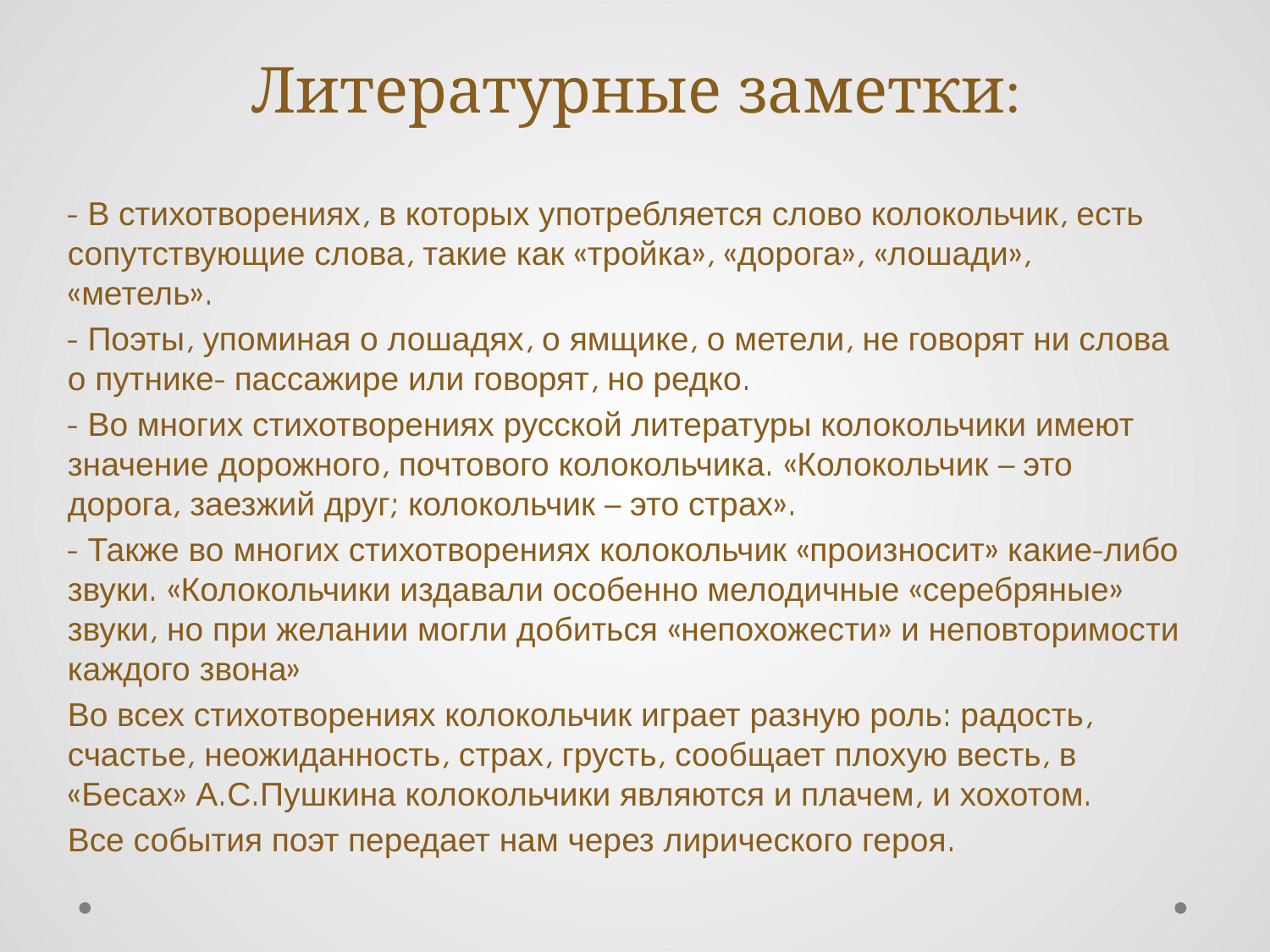

# Литературные заметки:
- В стихотворениях, в которых употребляется слово колокольчик, есть сопутствующие слова, такие как «тройка», «дорога», «лошади», «метель».
- Поэты, упоминая о лошадях, о ямщике, о метели, не говорят ни слова о путнике- пассажире или говорят, но редко.
- Во многих стихотворениях русской литературы колокольчики имеют значение дорожного, почтового колокольчика. «Колокольчик – это дорога, заезжий друг; колокольчик – это страх».
- Также во многих стихотворениях колокольчик «произносит» какие-либо звуки. «Колокольчики издавали особенно мелодичные «серебряные» звуки, но при желании могли добиться «непохожести» и неповторимости каждого звона»
Во всех стихотворениях колокольчик играет разную роль: радость, счастье, неожиданность, страх, грусть, сообщает плохую весть, в «Бесах» А.С.Пушкина колокольчики являются и плачем, и хохотом.
Все события поэт передает нам через лирического героя.